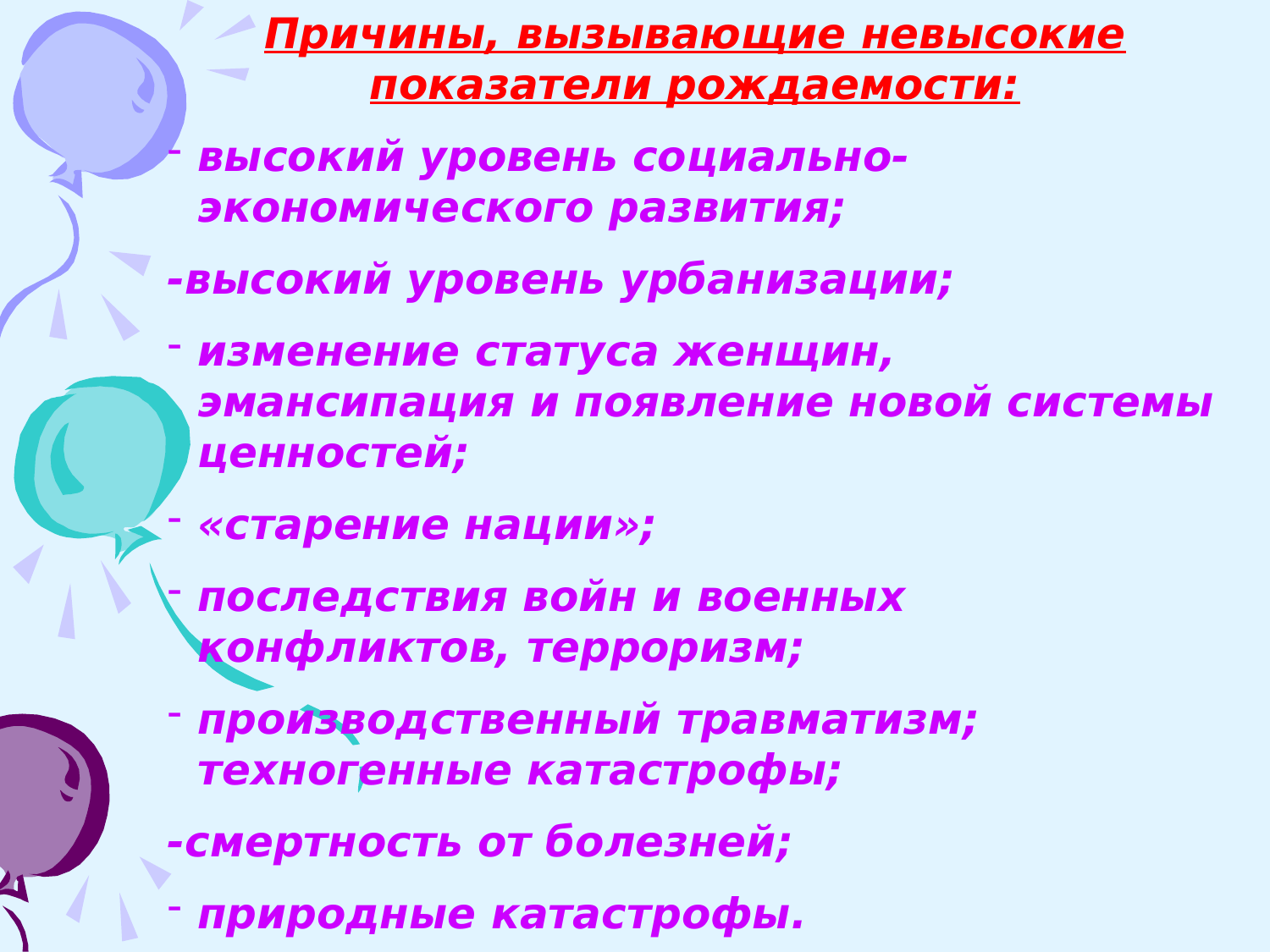

Причины, вызывающие невысокие показатели рождаемости:
высокий уровень социально-экономического развития;
-высокий уровень урбанизации;
изменение статуса женщин, эмансипация и появление новой системы ценностей;
«старение нации»;
последствия войн и военных конфликтов, терроризм;
производственный травматизм; техногенные катастрофы;
-смертность от болезней;
природные катастрофы.